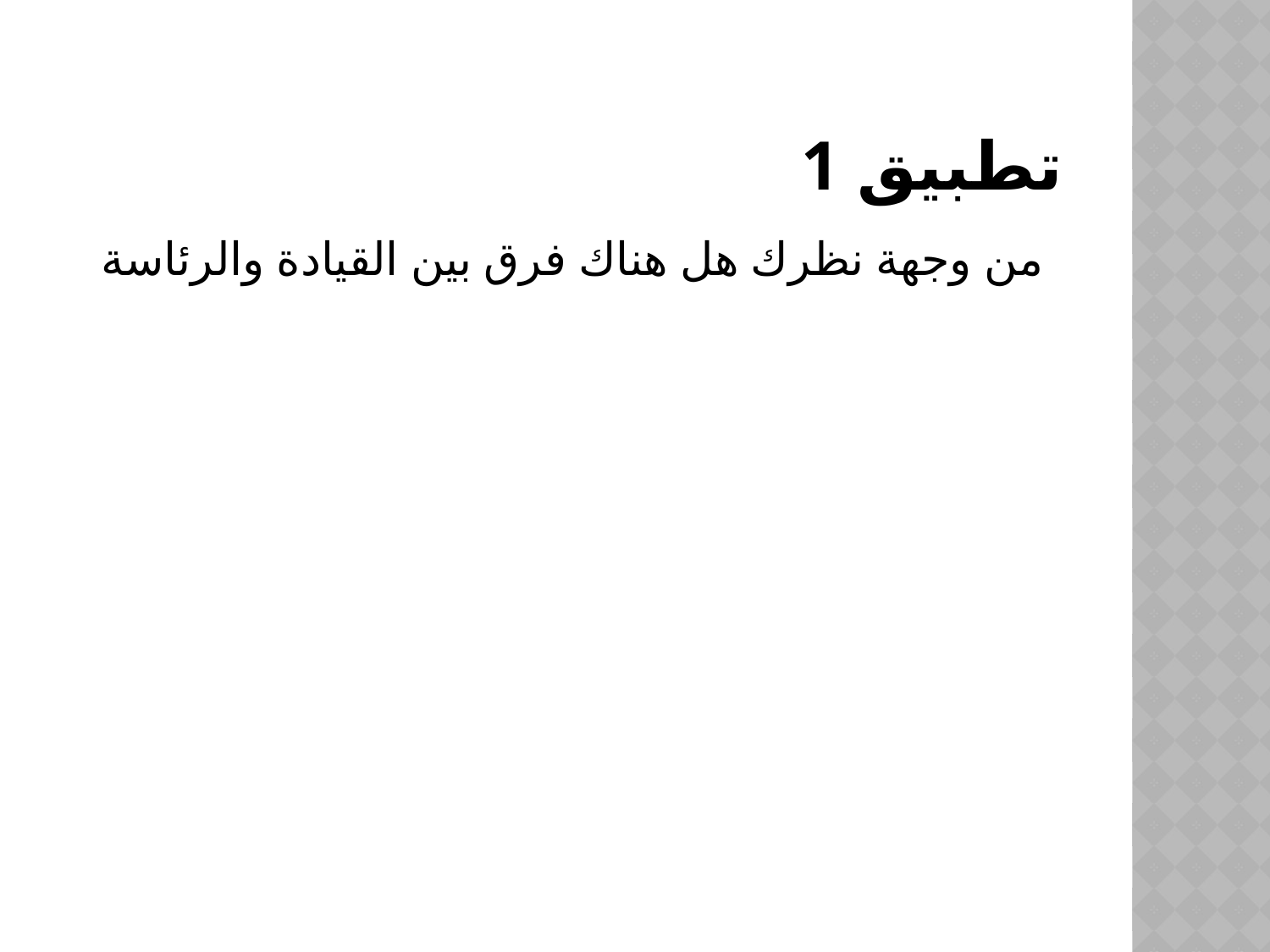

# تطبيق 1
 من وجهة نظرك هل هناك فرق بين القيادة والرئاسة